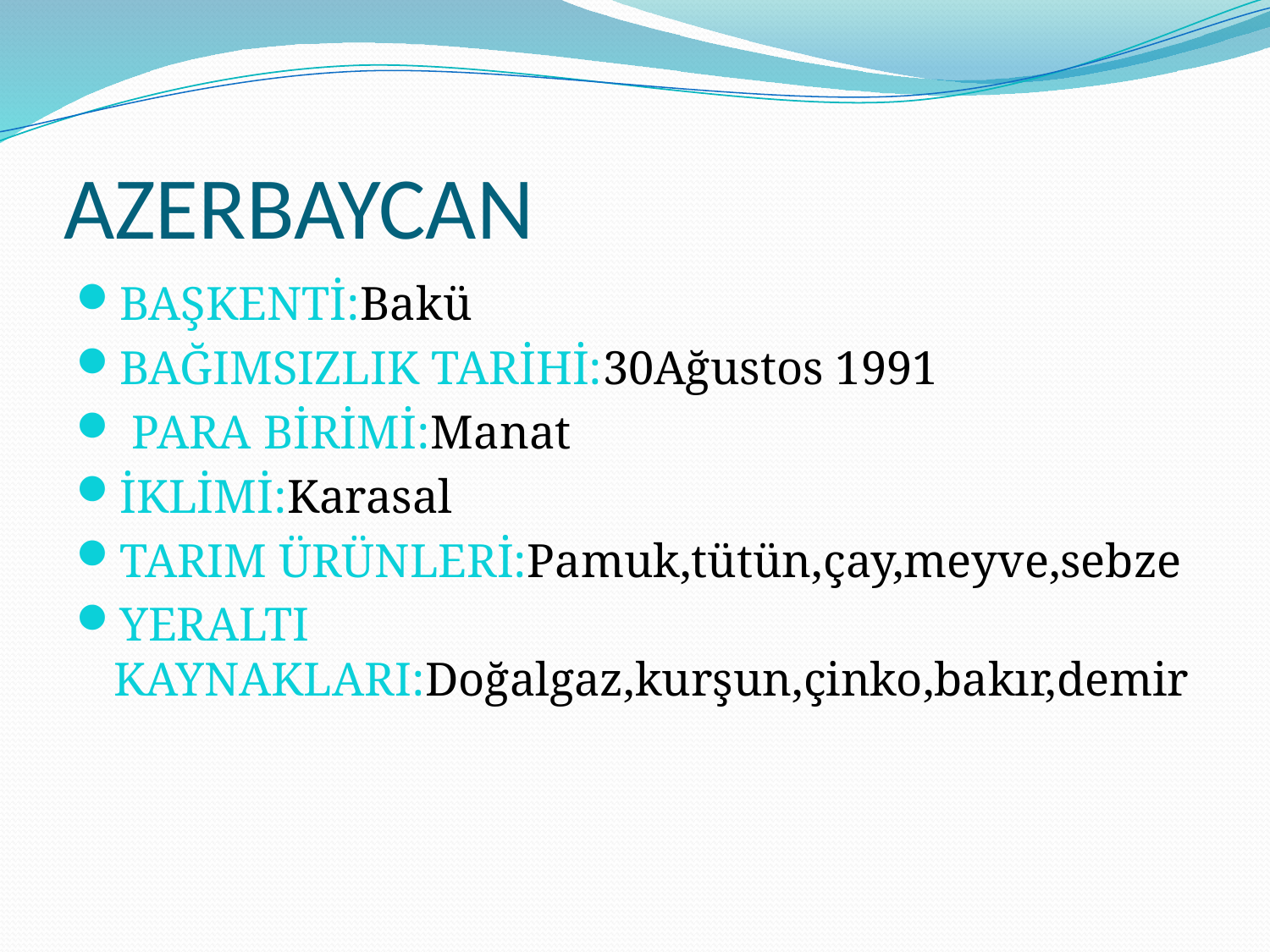

# AZERBAYCAN
BAŞKENTİ:Bakü
BAĞIMSIZLIK TARİHİ:30Ağustos 1991
 PARA BİRİMİ:Manat
İKLİMİ:Karasal
TARIM ÜRÜNLERİ:Pamuk,tütün,çay,meyve,sebze
YERALTI KAYNAKLARI:Doğalgaz,kurşun,çinko,bakır,demir